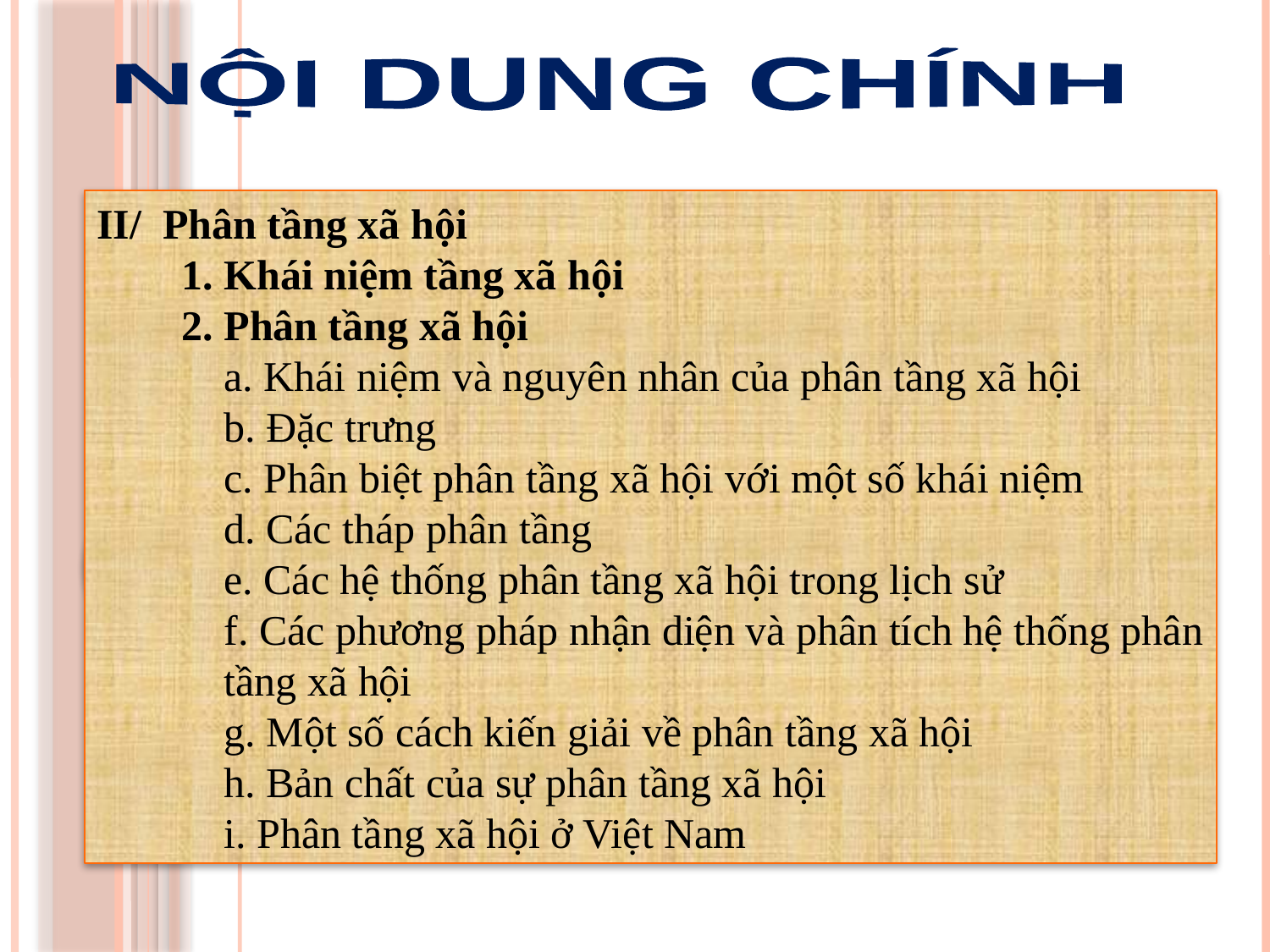

NỘI DUNG CHÍNH
II/  Phân tầng xã hội
        1. Khái niệm tầng xã hội
        2. Phân tầng xã hội
            a. Khái niệm và nguyên nhân của phân tầng xã hội
            b. Đặc trưng
            c. Phân biệt phân tầng xã hội với một số khái niệm
	d. Các tháp phân tầng
            e. Các hệ thống phân tầng xã hội trong lịch sử
            f. Các phương pháp nhận diện và phân tích hệ thống phân         	tầng xã hội
            g. Một số cách kiến giải về phân tầng xã hội
            h. Bản chất của sự phân tầng xã hội
            i. Phân tầng xã hội ở Việt Nam